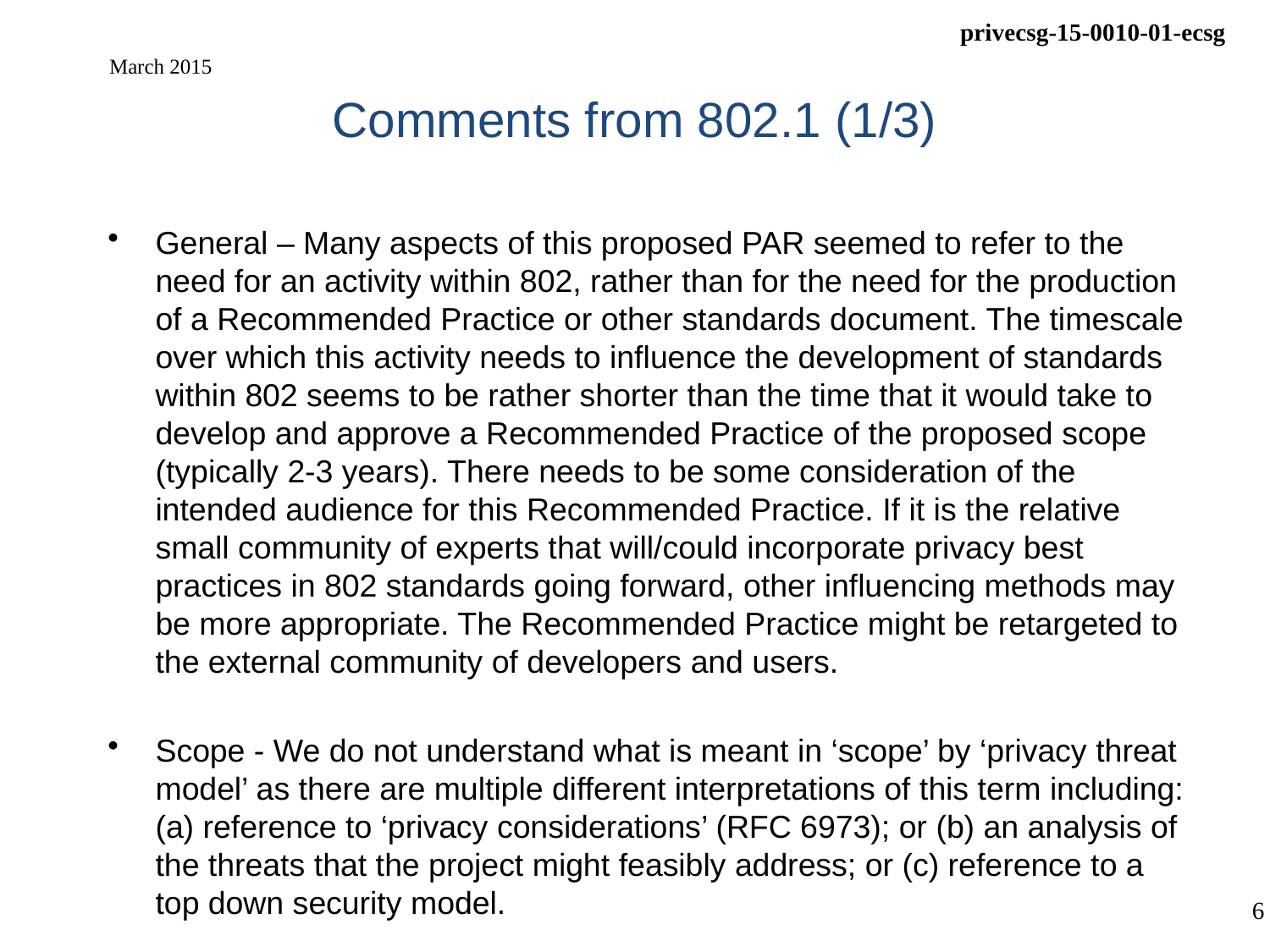

# Comments from 802.1 (1/3)
March 2015
General – Many aspects of this proposed PAR seemed to refer to the need for an activity within 802, rather than for the need for the production of a Recommended Practice or other standards document. The timescale over which this activity needs to influence the development of standards within 802 seems to be rather shorter than the time that it would take to develop and approve a Recommended Practice of the proposed scope (typically 2-3 years). There needs to be some consideration of the intended audience for this Recommended Practice. If it is the relative small community of experts that will/could incorporate privacy best practices in 802 standards going forward, other influencing methods may be more appropriate. The Recommended Practice might be retargeted to the external community of developers and users.

Scope - We do not understand what is meant in ‘scope’ by ‘privacy threat model’ as there are multiple different interpretations of this term including: (a) reference to ‘privacy considerations’ (RFC 6973); or (b) an analysis of the threats that the project might feasibly address; or (c) reference to a top down security model.